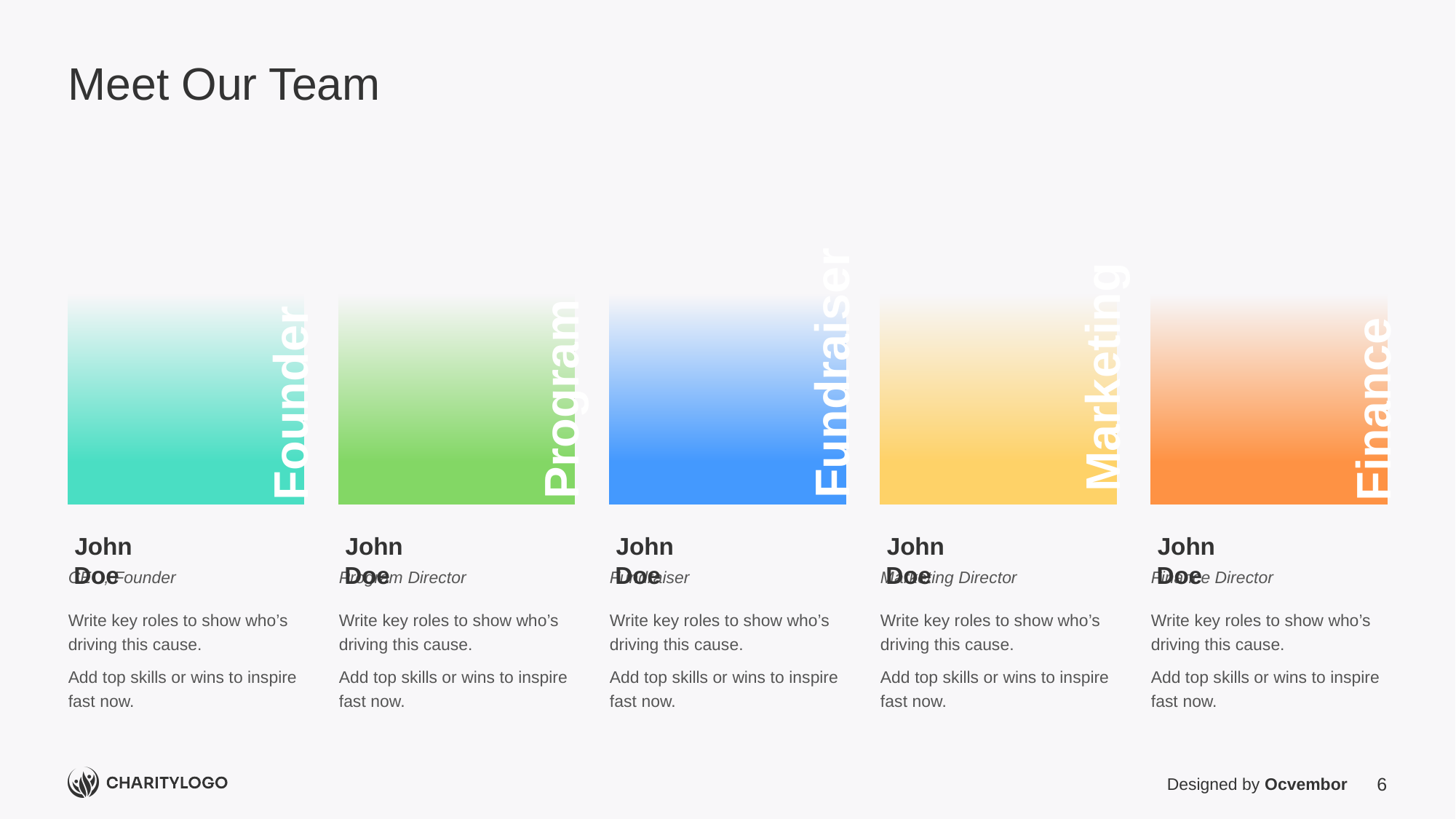

# Meet Our Team

Fundraiser
Marketing
Program
Founder
Finance
John Doe
John Doe
John Doe
John Doe
John Doe
CEO, Founder
Program Director
Fundraiser
Marketing Director
Finance Director
Write key roles to show who’s driving this cause.
Add top skills or wins to inspire fast now.
Write key roles to show who’s driving this cause.
Add top skills or wins to inspire fast now.
Write key roles to show who’s driving this cause.
Add top skills or wins to inspire fast now.
Write key roles to show who’s driving this cause.
Add top skills or wins to inspire fast now.
Write key roles to show who’s driving this cause.
Add top skills or wins to inspire fast now.